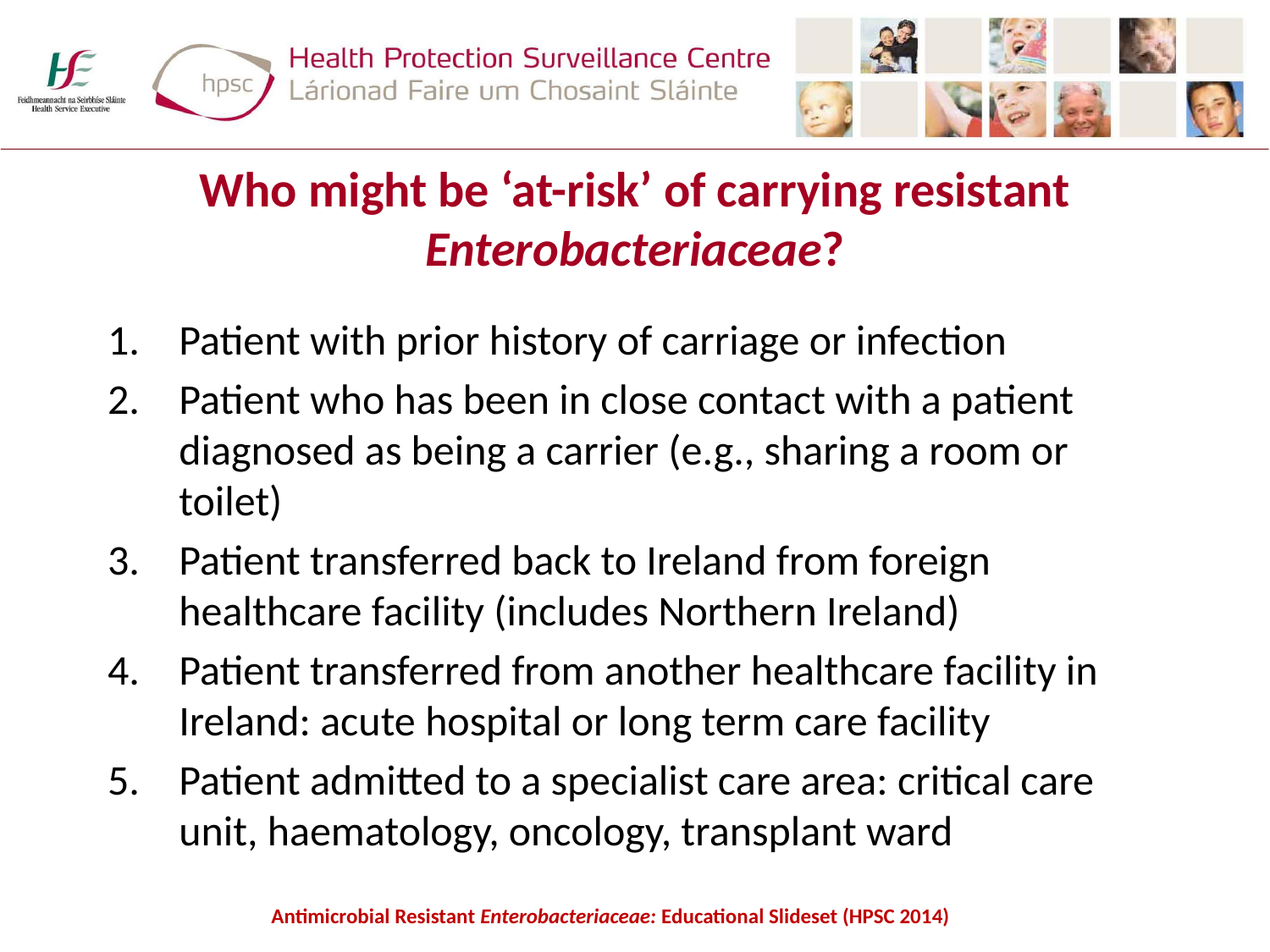

# Who might be ‘at-risk’ of carrying resistant Enterobacteriaceae?
Patient with prior history of carriage or infection
Patient who has been in close contact with a patient diagnosed as being a carrier (e.g., sharing a room or toilet)
Patient transferred back to Ireland from foreign healthcare facility (includes Northern Ireland)
Patient transferred from another healthcare facility in Ireland: acute hospital or long term care facility
Patient admitted to a specialist care area: critical care unit, haematology, oncology, transplant ward

Antimicrobial Resistant Enterobacteriaceae: Educational Slideset (HPSC 2014)